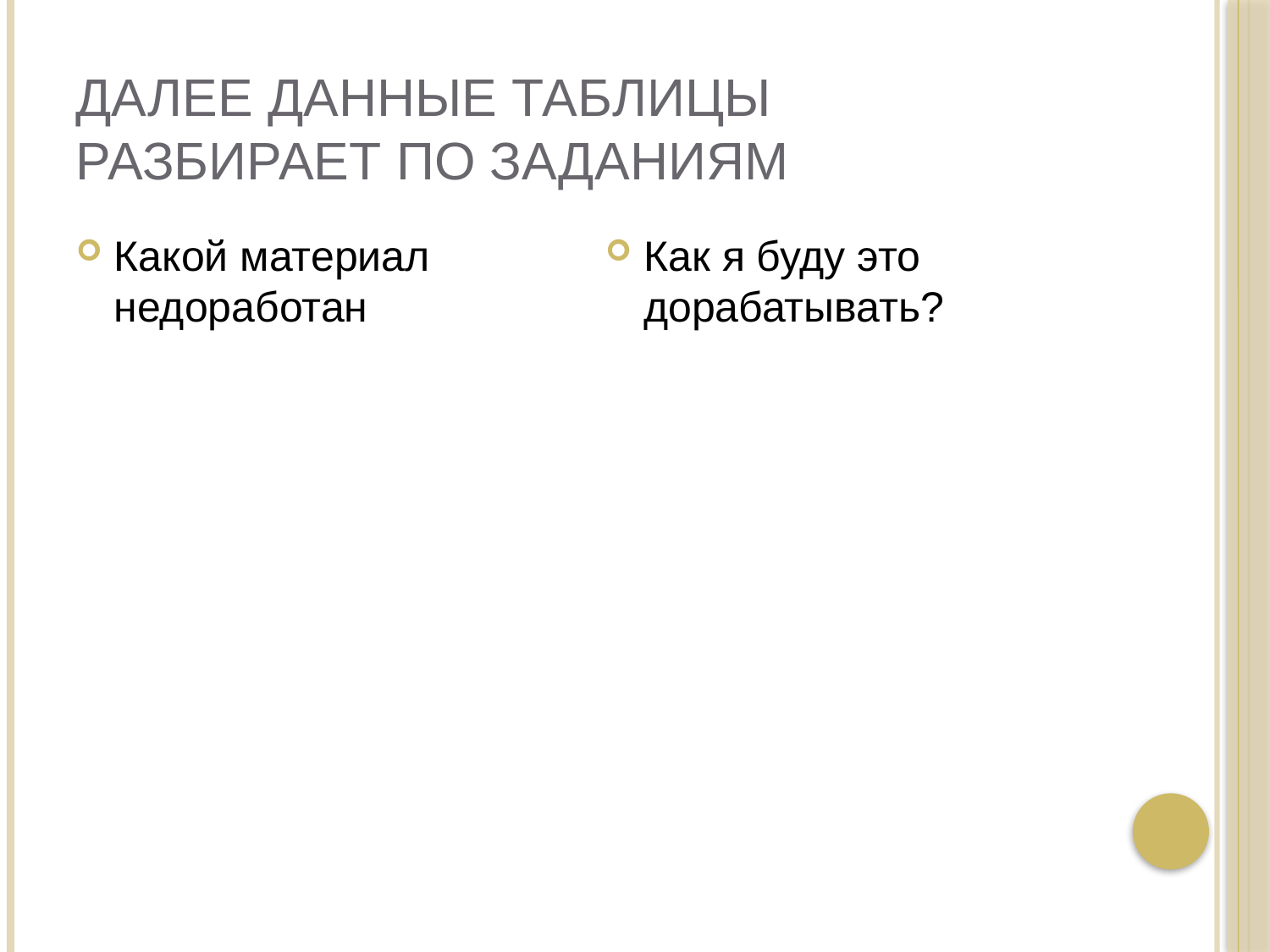

# Далее данные таблицы разбирает по заданиям
Какой материал недоработан
Как я буду это дорабатывать?